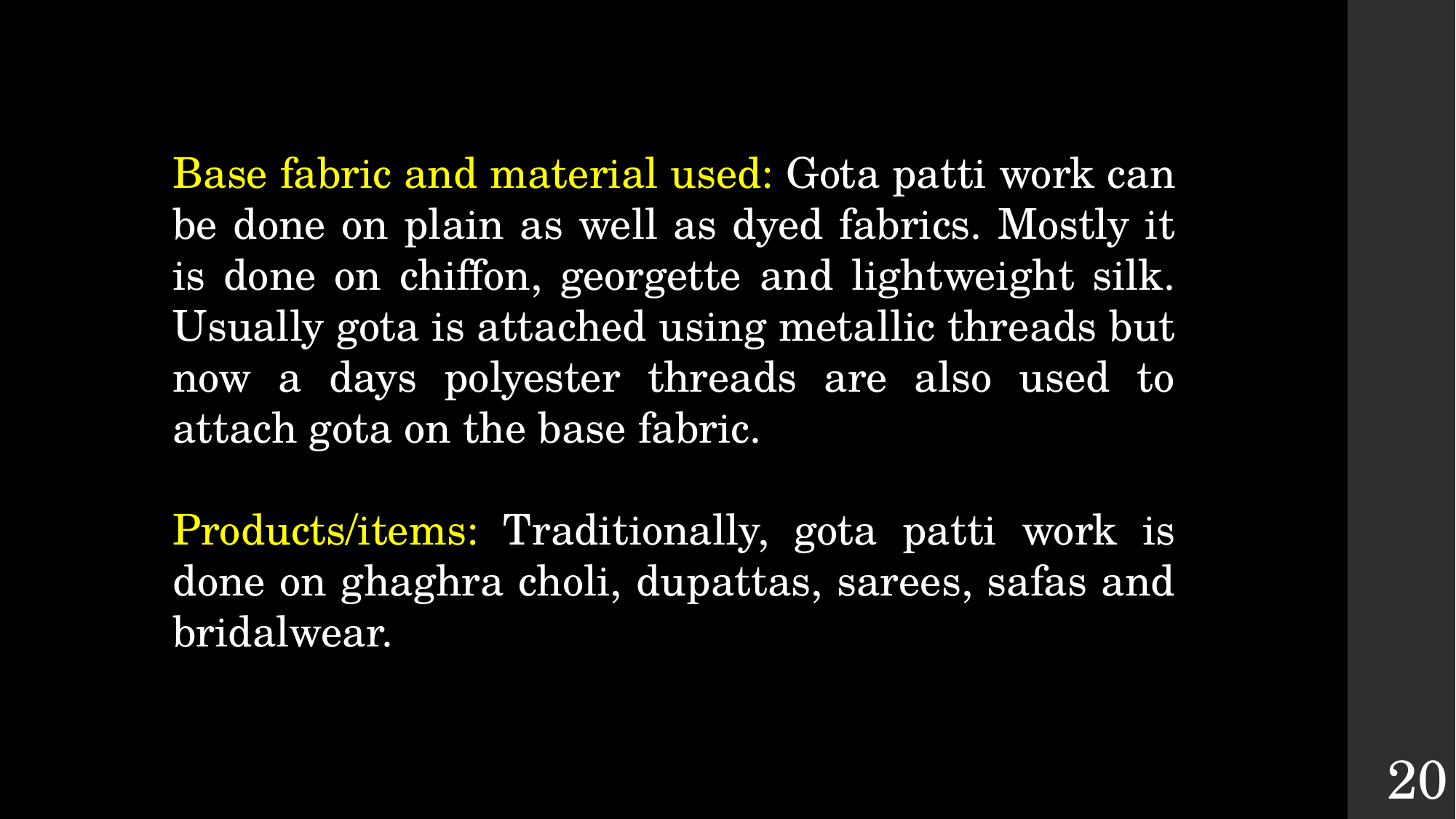

Base fabric and material used: Gota patti work can be done on plain as well as dyed fabrics. Mostly it is done on chiffon, georgette and lightweight silk. Usually gota is attached using metallic threads but now a days polyester threads are also used to attach gota on the base fabric.

Products/items: Traditionally, gota patti work is done on ghaghra choli, dupattas, sarees, safas and bridalwear.

20